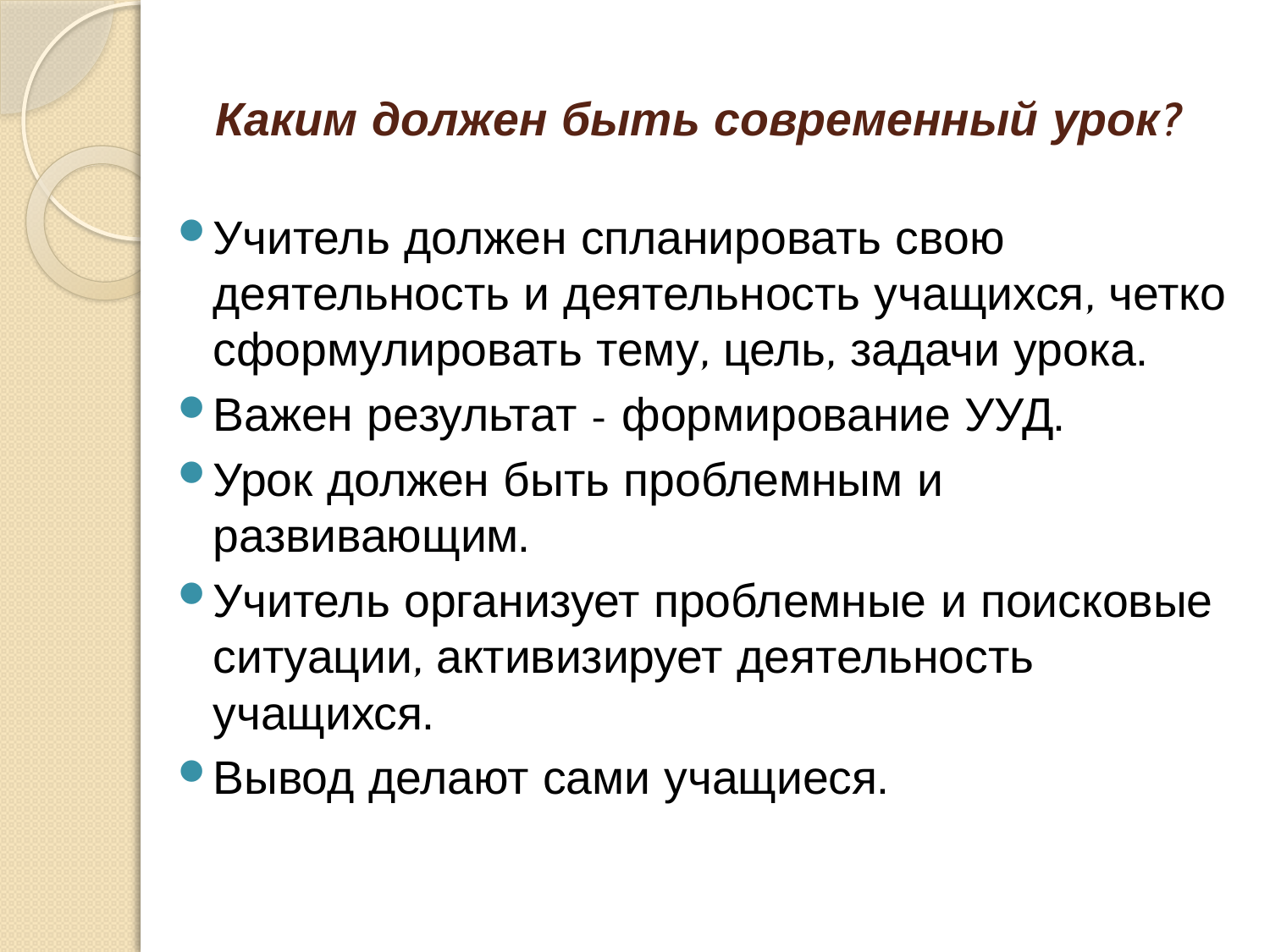

# Каким должен быть современный урок?
Учитель должен спланировать свою деятельность и деятельность учащихся, четко сформулировать тему, цель, задачи урока.
Важен результат - формирование УУД.
Урок должен быть проблемным и развивающим.
Учитель организует проблемные и поисковые ситуации, активизирует деятельность учащихся.
Вывод делают сами учащиеся.